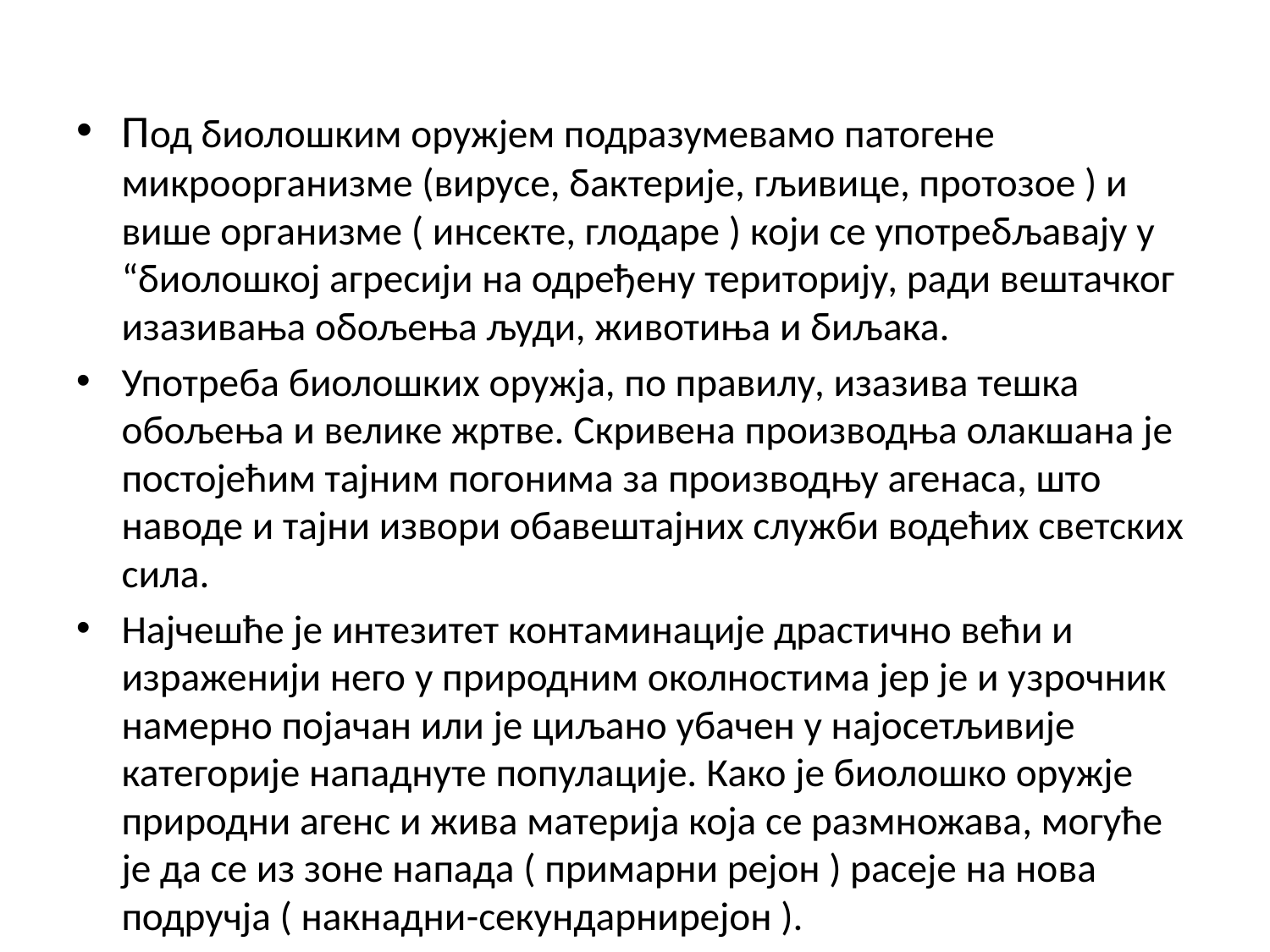

Под биолошким оружјем подразумевамо патогене микроорганизме (вирусе, бактерије, гљивице, протозое ) и више организме ( инсекте, глодаре ) који се употребљавају у “биолошкој агресији на одређену територију, ради вештачког изазивања обољења људи, животиња и биљака.
Употреба биолошких оружја, по правилу, изазива тешка обољења и велике жртве. Скривена производња олакшана је постојећим тајним погонима за производњу агенаса, што наводе и тајни извори обавештајних служби водећих светских сила.
Најчешће је интезитет контаминације драстично већи и израженији него у природним околностима јер је и узрочник намерно појачан или је циљано убачен у најосетљивије категорије нападнуте популације. Како је биолошко оружје природни агенс и жива материја која се размножава, могуће је да се из зоне напада ( примарни рејон ) расеје на нова подручја ( накнадни-секундарнирејон ).